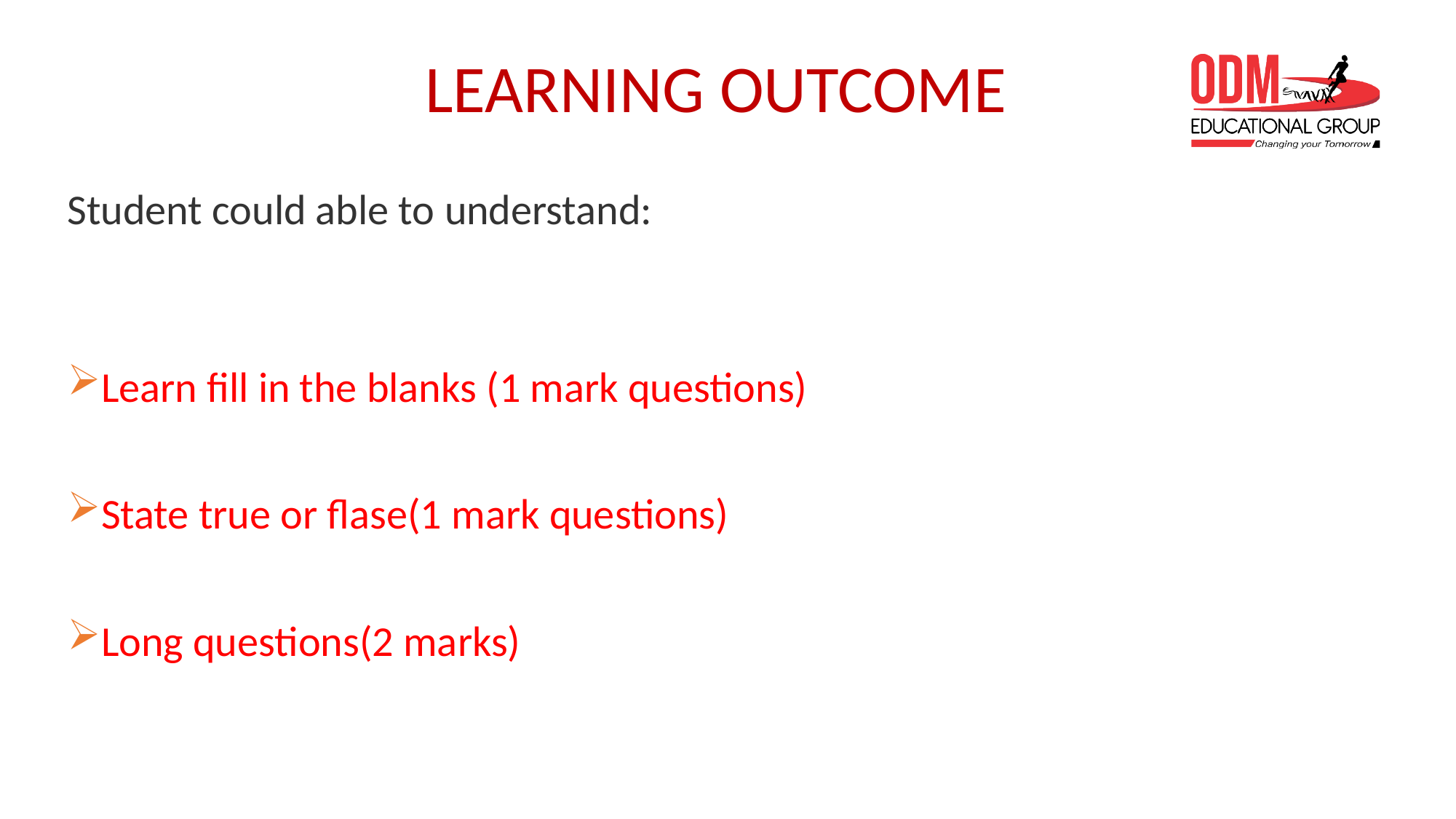

# LEARNING OUTCOME

Student could able to understand:

Learn fill in the blanks (1 mark questions)
State true or flase(1 mark questions)
Long questions(2 marks)